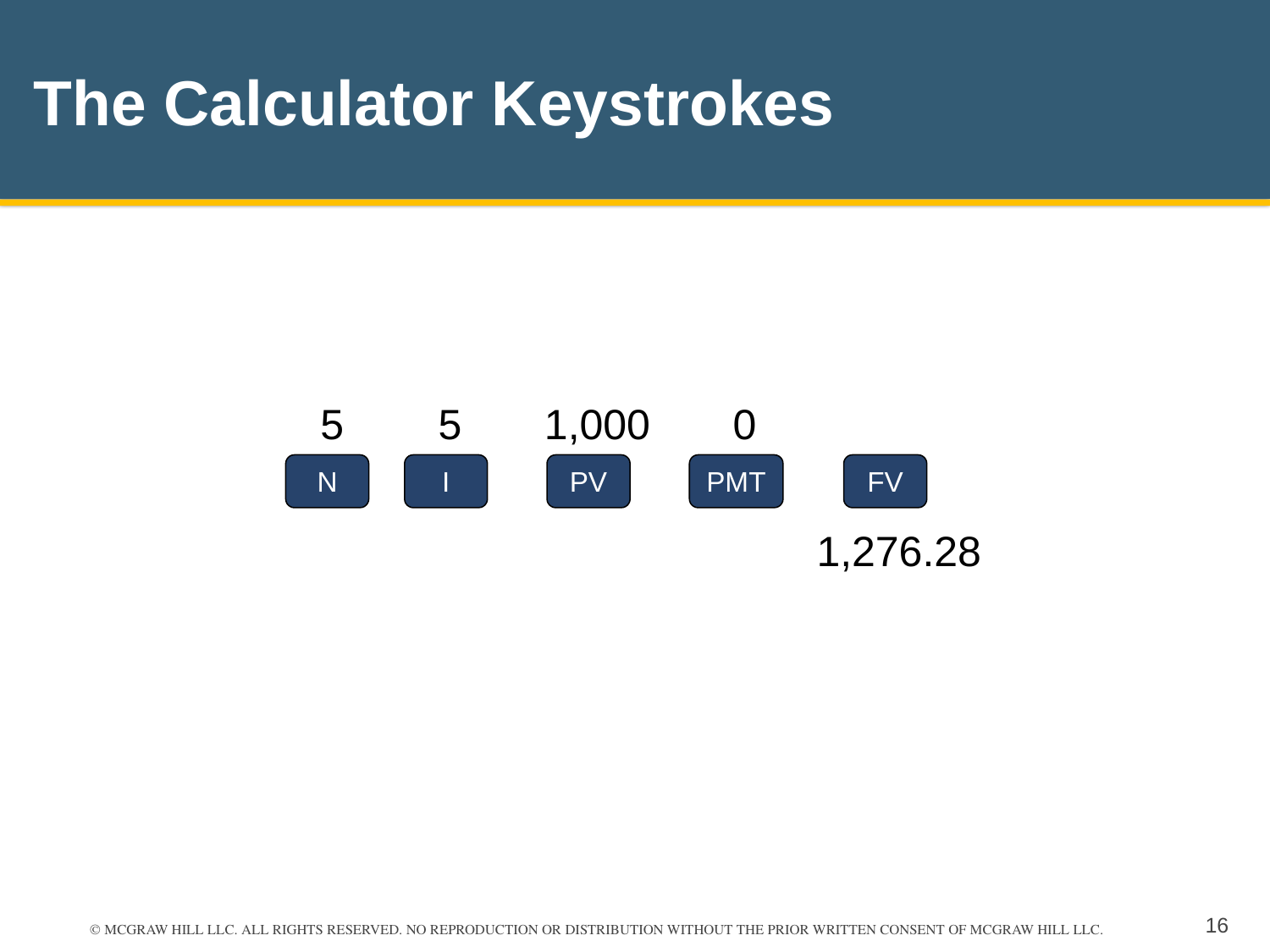

# The Calculator Keystrokes
     5        5       1,000       0
N

I

PV

PMT

FV

				     1,276.28
© MCGRAW HILL LLC. ALL RIGHTS RESERVED. NO REPRODUCTION OR DISTRIBUTION WITHOUT THE PRIOR WRITTEN CONSENT OF MCGRAW HILL LLC.
16